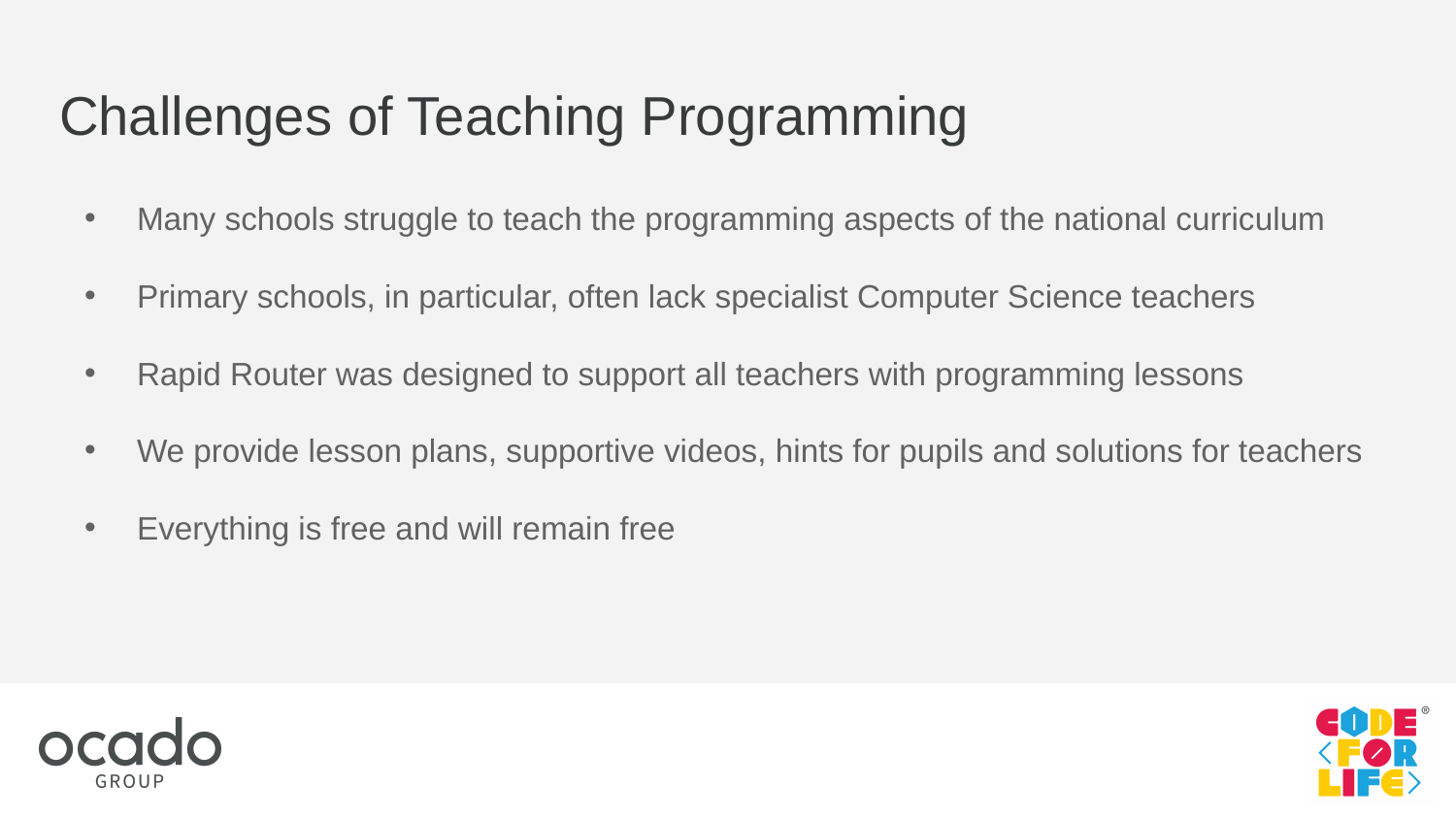

# Challenges of Teaching Programming
Many schools struggle to teach the programming aspects of the national curriculum

Primary schools, in particular, often lack specialist Computer Science teachers

Rapid Router was designed to support all teachers with programming lessons

We provide lesson plans, supportive videos, hints for pupils and solutions for teachers

Everything is free and will remain free